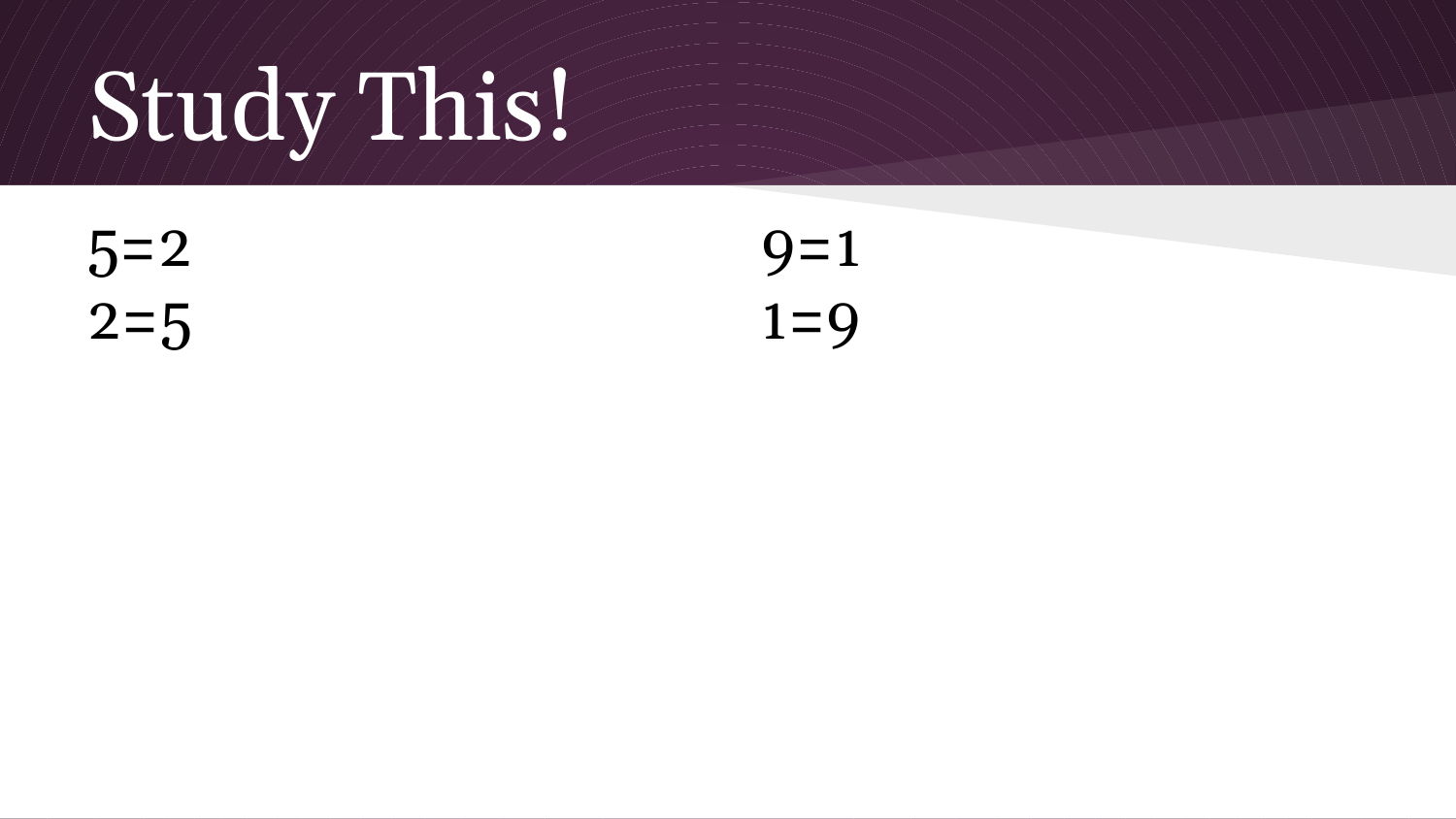

# Study This!
5=2
2=5

9=1
1=9